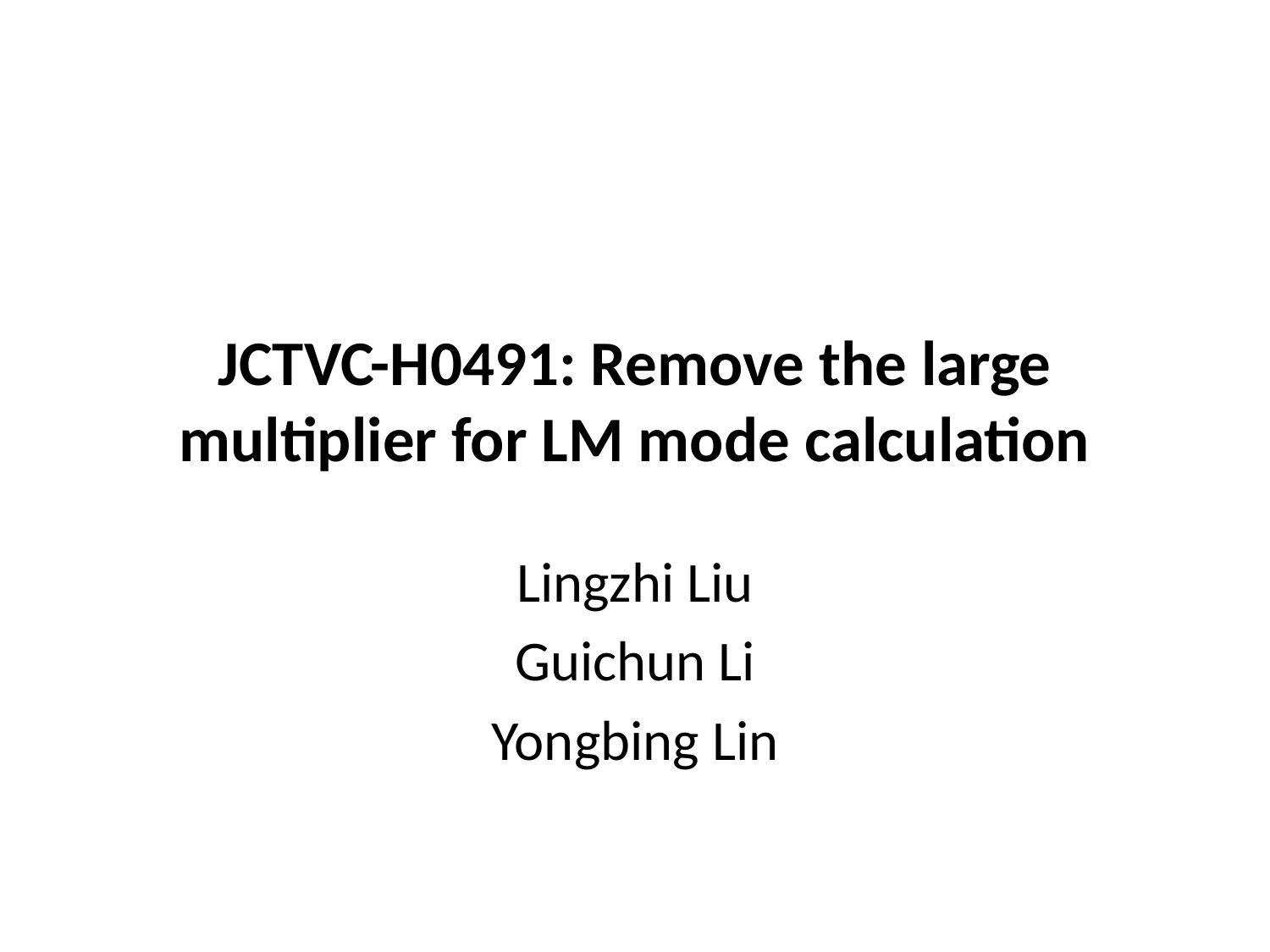

# JCTVC-H0491: Remove the large multiplier for LM mode calculation
Lingzhi Liu
Guichun Li
Yongbing Lin